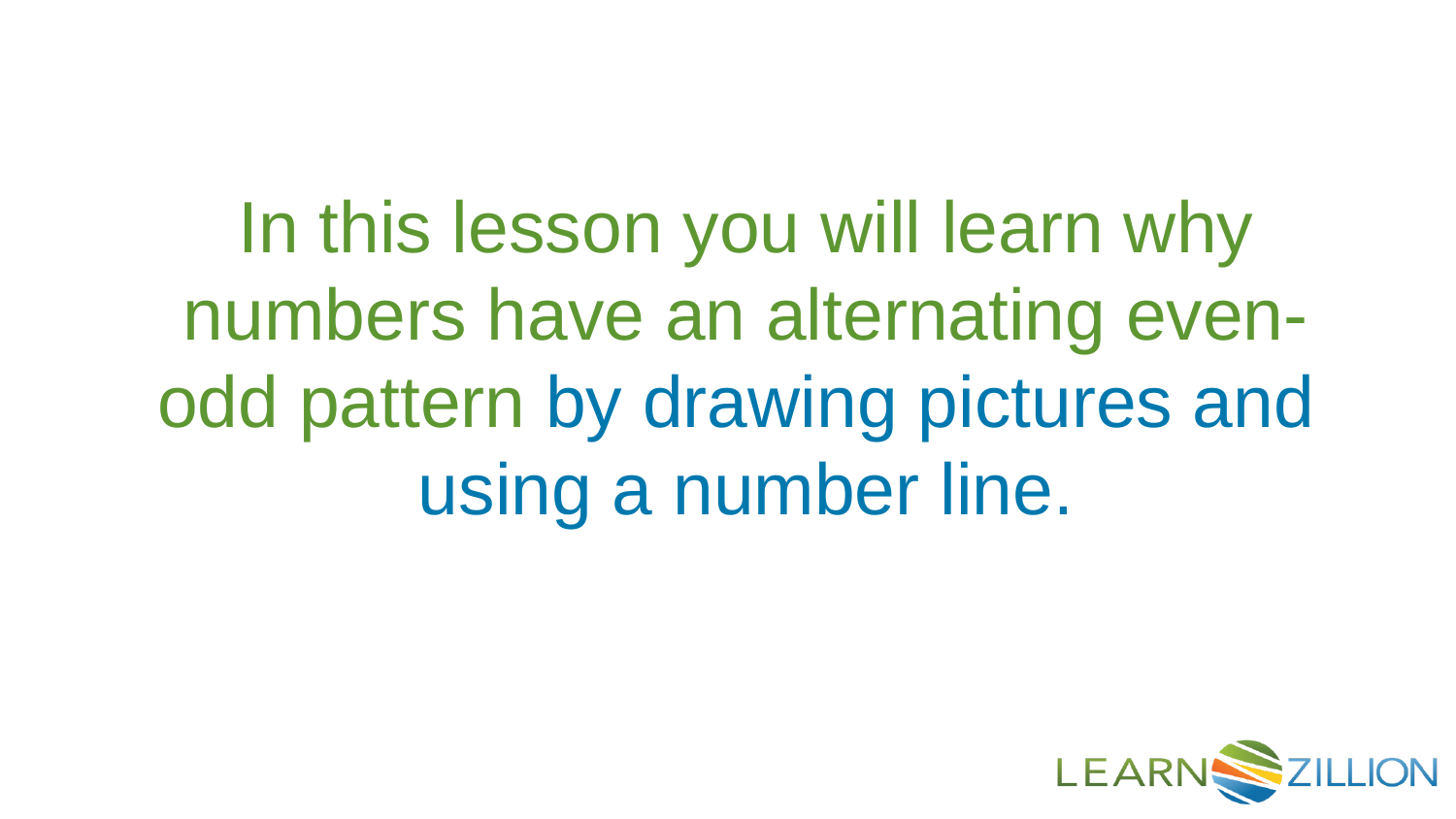

In this lesson you will learn why numbers have an alternating even-odd pattern by drawing pictures and
using a number line.